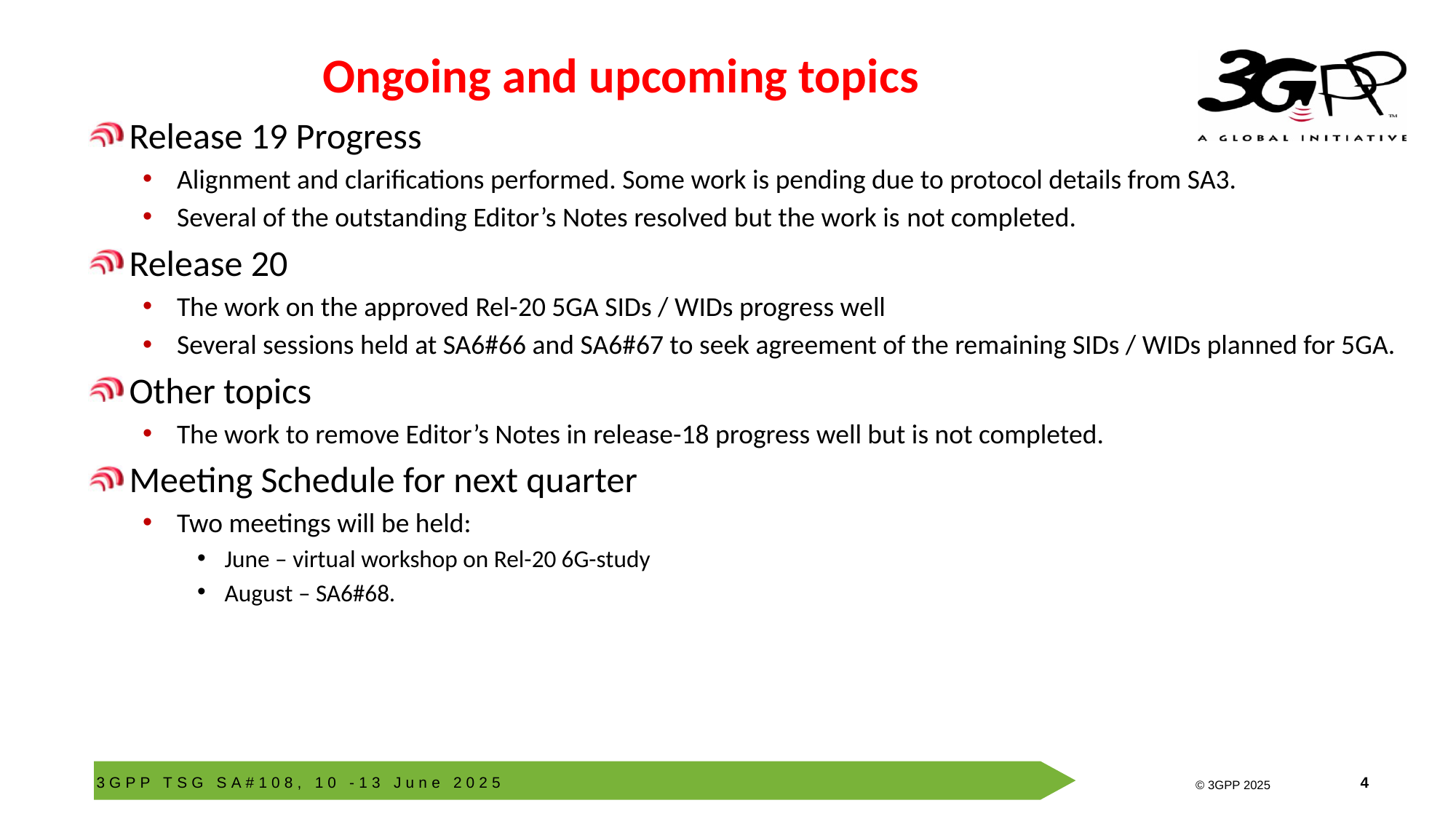

# Ongoing and upcoming topics
Release 19 Progress
Alignment and clarifications performed. Some work is pending due to protocol details from SA3.
Several of the outstanding Editor’s Notes resolved but the work is not completed.
Release 20
The work on the approved Rel-20 5GA SIDs / WIDs progress well
Several sessions held at SA6#66 and SA6#67 to seek agreement of the remaining SIDs / WIDs planned for 5GA.
Other topics
The work to remove Editor’s Notes in release-18 progress well but is not completed.
Meeting Schedule for next quarter
Two meetings will be held:
June – virtual workshop on Rel-20 6G-study
August – SA6#68.